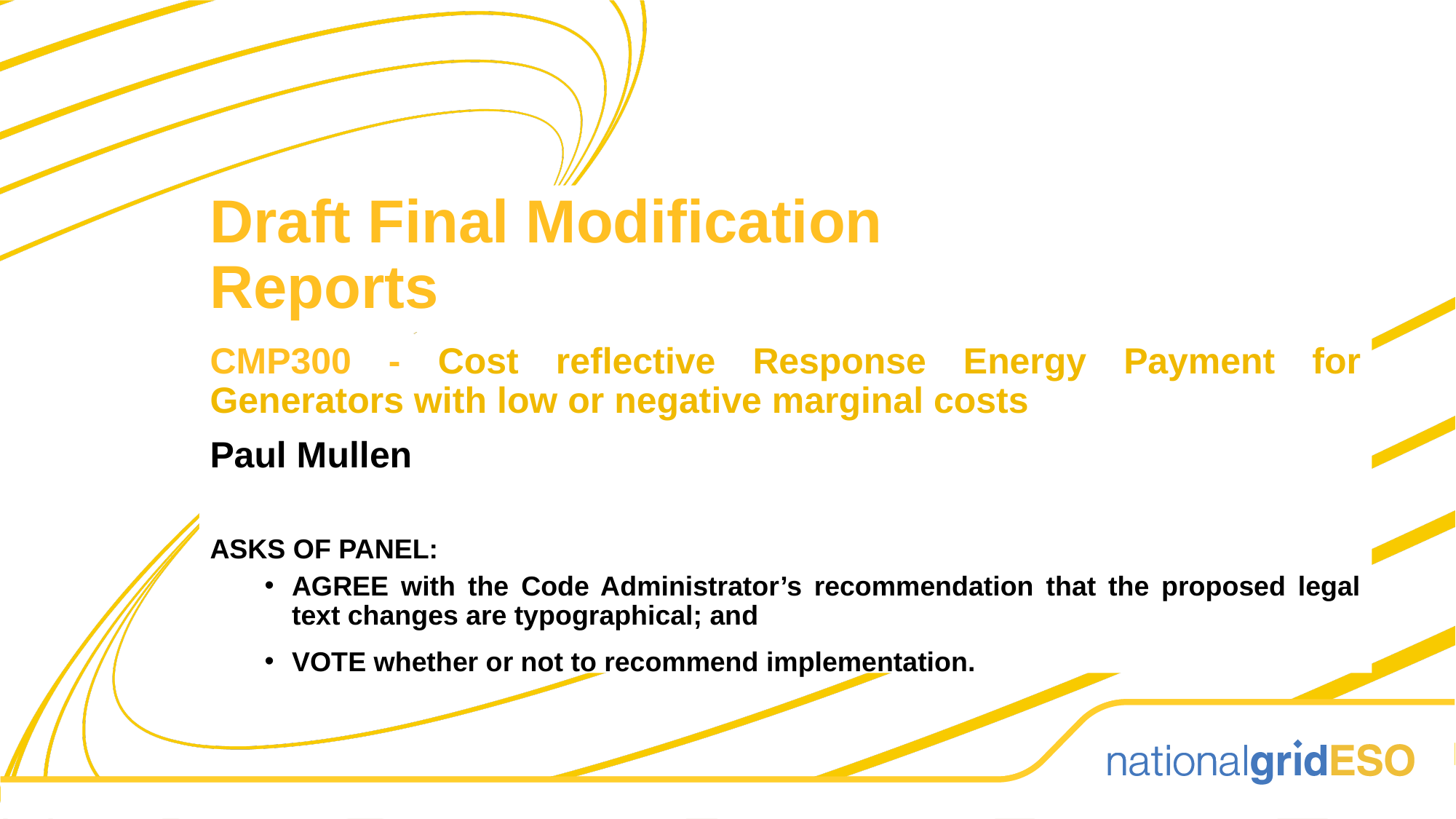

Draft Final Modification Reports
CMP300 - Cost reflective Response Energy Payment for Generators with low or negative marginal costs
Paul Mullen

ASKS OF PANEL:
AGREE with the Code Administrator’s recommendation that the proposed legal text changes are typographical; and
VOTE whether or not to recommend implementation.